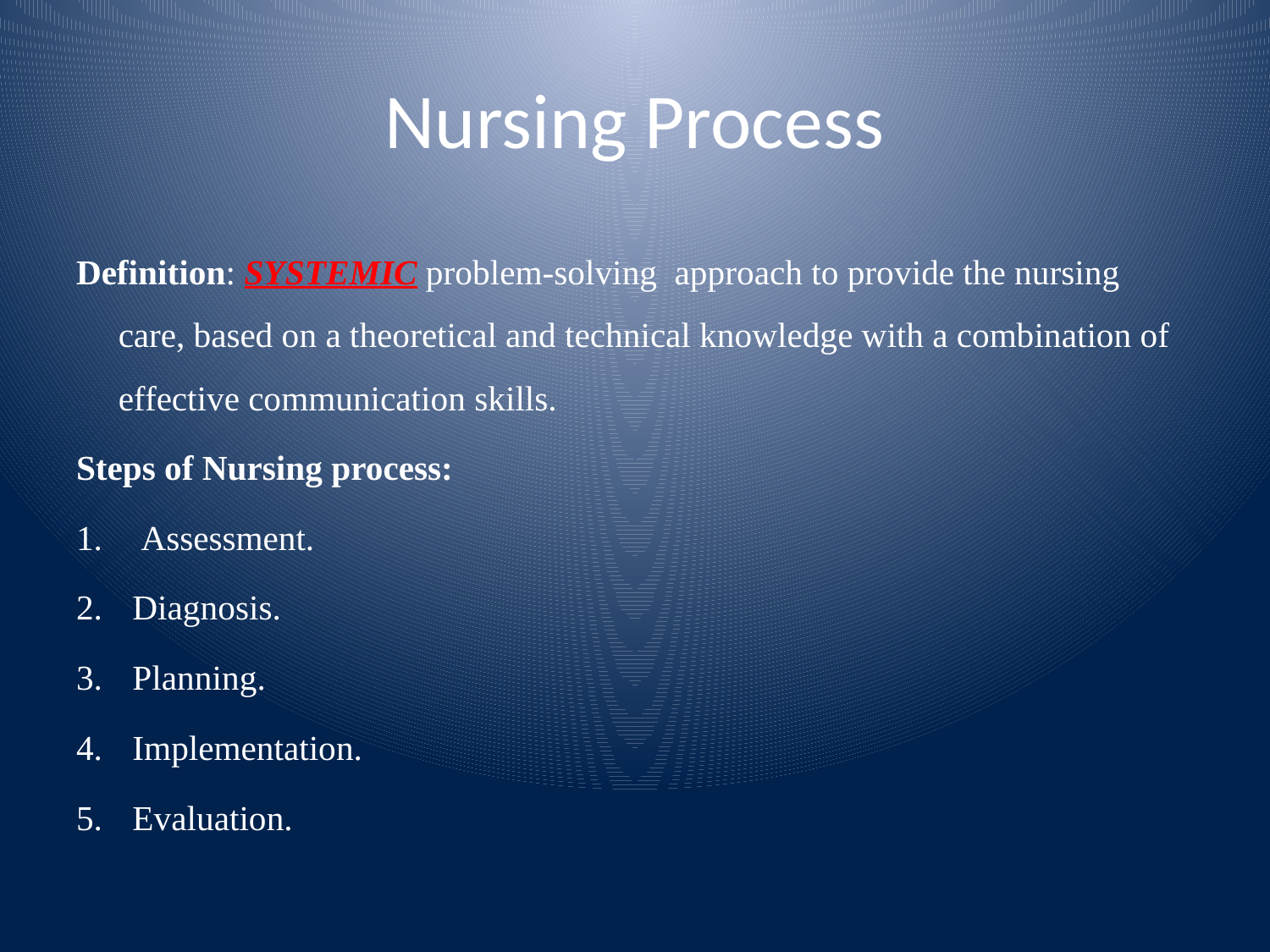

# Nursing Process
Definition: SYSTEMIC problem-solving  approach to provide the nursing care, based on a theoretical and technical knowledge with a combination of effective communication skills.
Steps of Nursing process:
 Assessment.
Diagnosis.
Planning.
Implementation.
Evaluation.